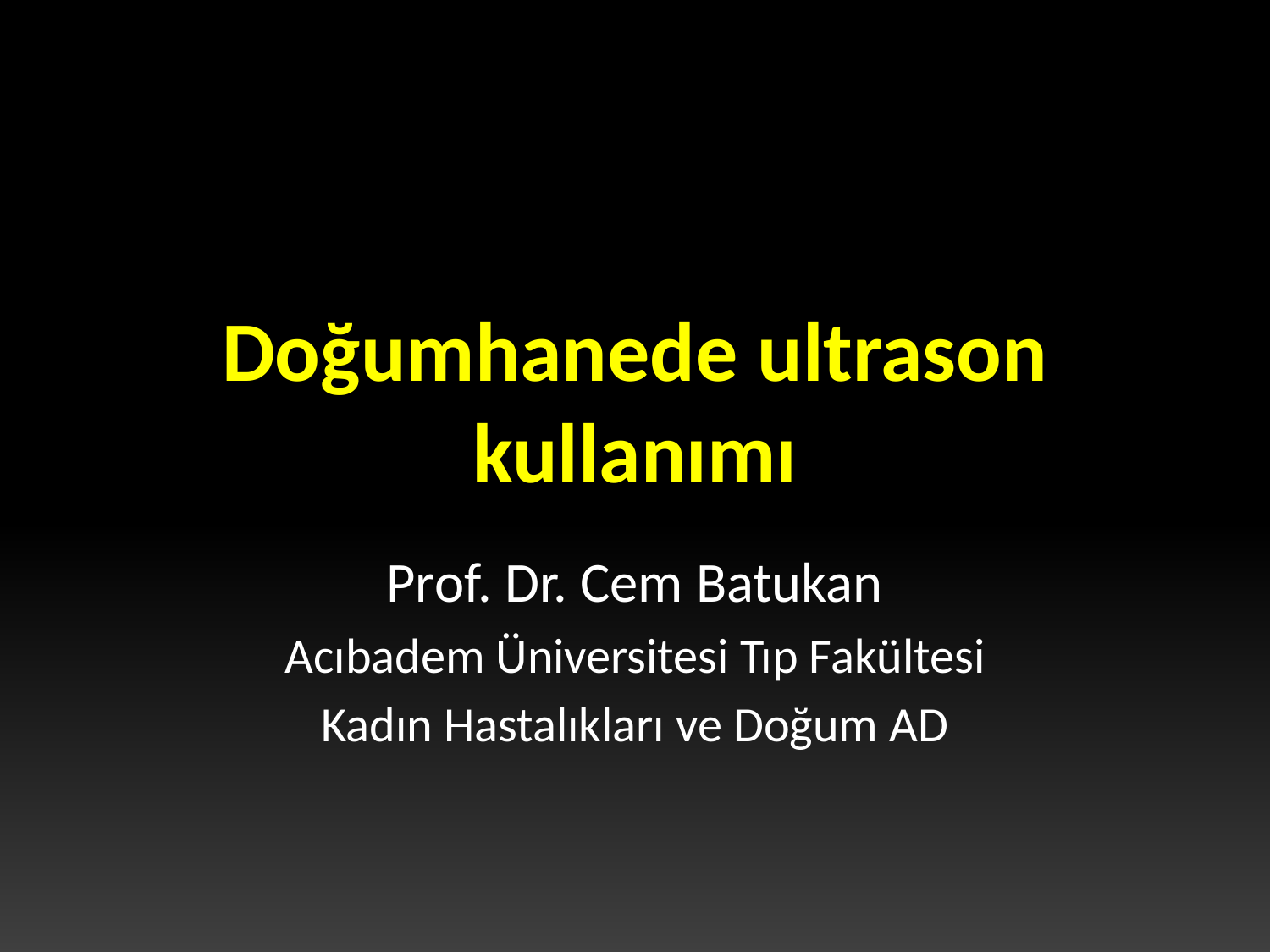

# Doğumhanede ultrason kullanımı
Prof. Dr. Cem Batukan
Acıbadem Üniversitesi Tıp Fakültesi
Kadın Hastalıkları ve Doğum AD